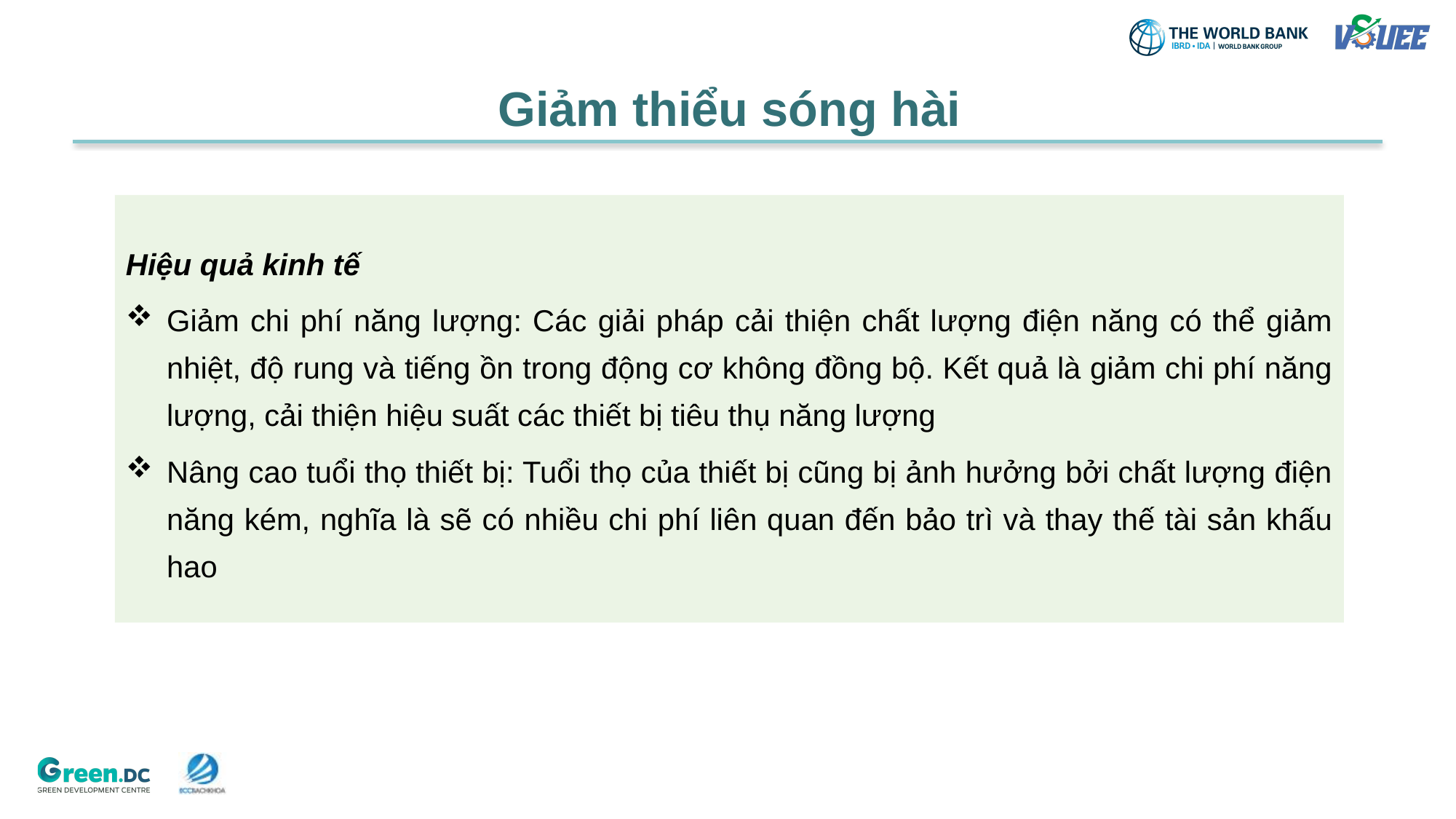

Giảm thiểu sóng hài
Hiệu quả kinh tế
Giảm chi phí năng lượng: Các giải pháp cải thiện chất lượng điện năng có thể giảm nhiệt, độ rung và tiếng ồn trong động cơ không đồng bộ. Kết quả là giảm chi phí năng lượng, cải thiện hiệu suất các thiết bị tiêu thụ năng lượng
Nâng cao tuổi thọ thiết bị: Tuổi thọ của thiết bị cũng bị ảnh hưởng bởi chất lượng điện năng kém, nghĩa là sẽ có nhiều chi phí liên quan đến bảo trì và thay thế tài sản khấu hao